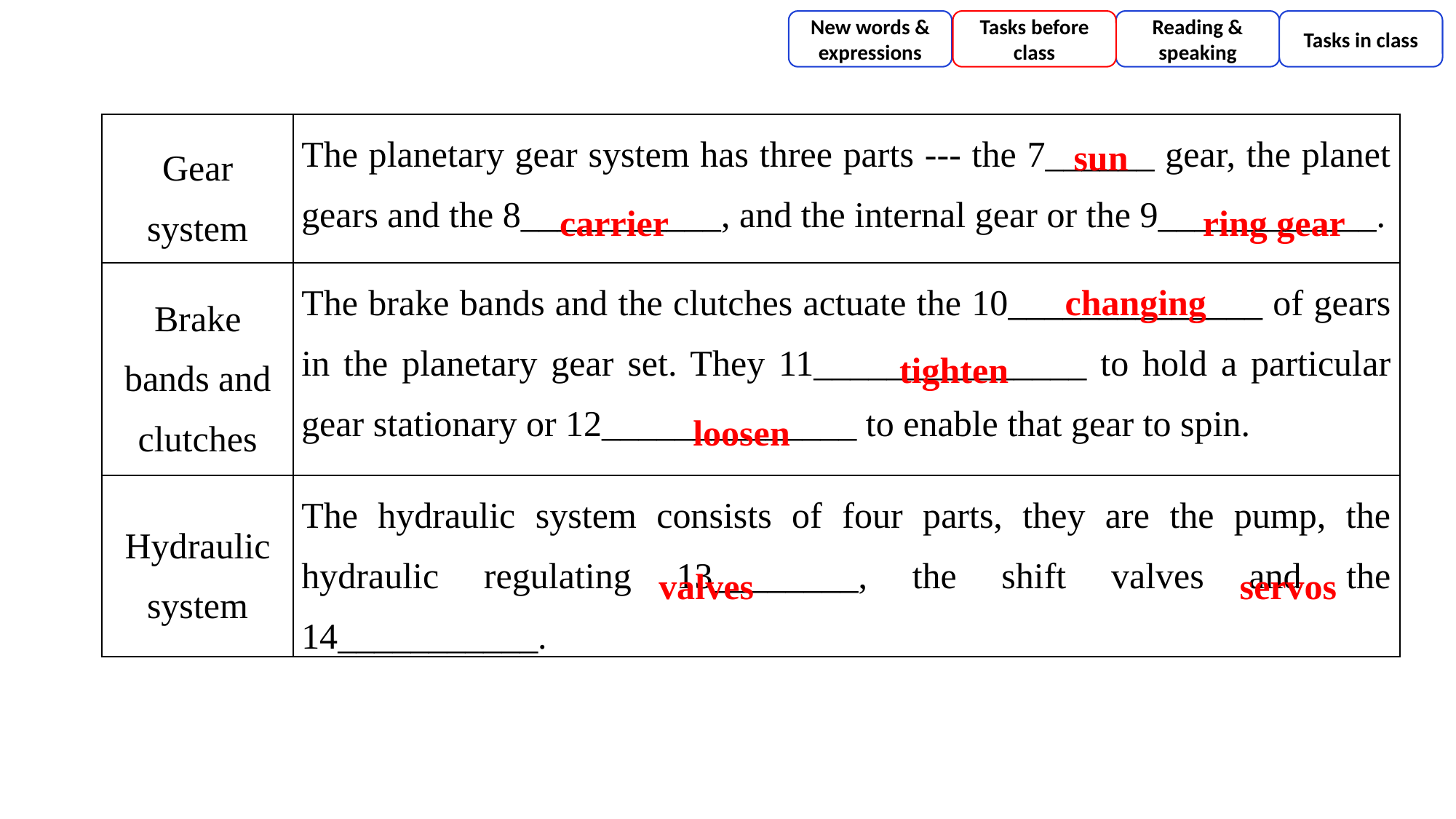

New words & expressions
Tasks before class
Reading & speaking
Tasks in class
| Gear system | The planetary gear system has three parts --- the 7\_\_\_\_\_\_ gear, the planet gears and the 8\_\_\_\_\_\_\_\_\_\_\_, and the internal gear or the 9\_\_\_\_\_\_\_\_\_\_\_\_. |
| --- | --- |
| Brake bands and clutches | The brake bands and the clutches actuate the 10\_\_\_\_\_\_\_\_\_\_\_\_\_\_ of gears in the planetary gear set. They 11\_\_\_\_\_\_\_\_\_\_\_\_\_\_\_ to hold a particular gear stationary or 12\_\_\_\_\_\_\_\_\_\_\_\_\_\_ to enable that gear to spin. |
| Hydraulic system | The hydraulic system consists of four parts, they are the pump, the hydraulic regulating 13\_\_\_\_\_\_\_\_, the shift valves and the 14\_\_\_\_\_\_\_\_\_\_\_. |
sun
carrier
ring gear
changing
tighten
loosen
valves
servos